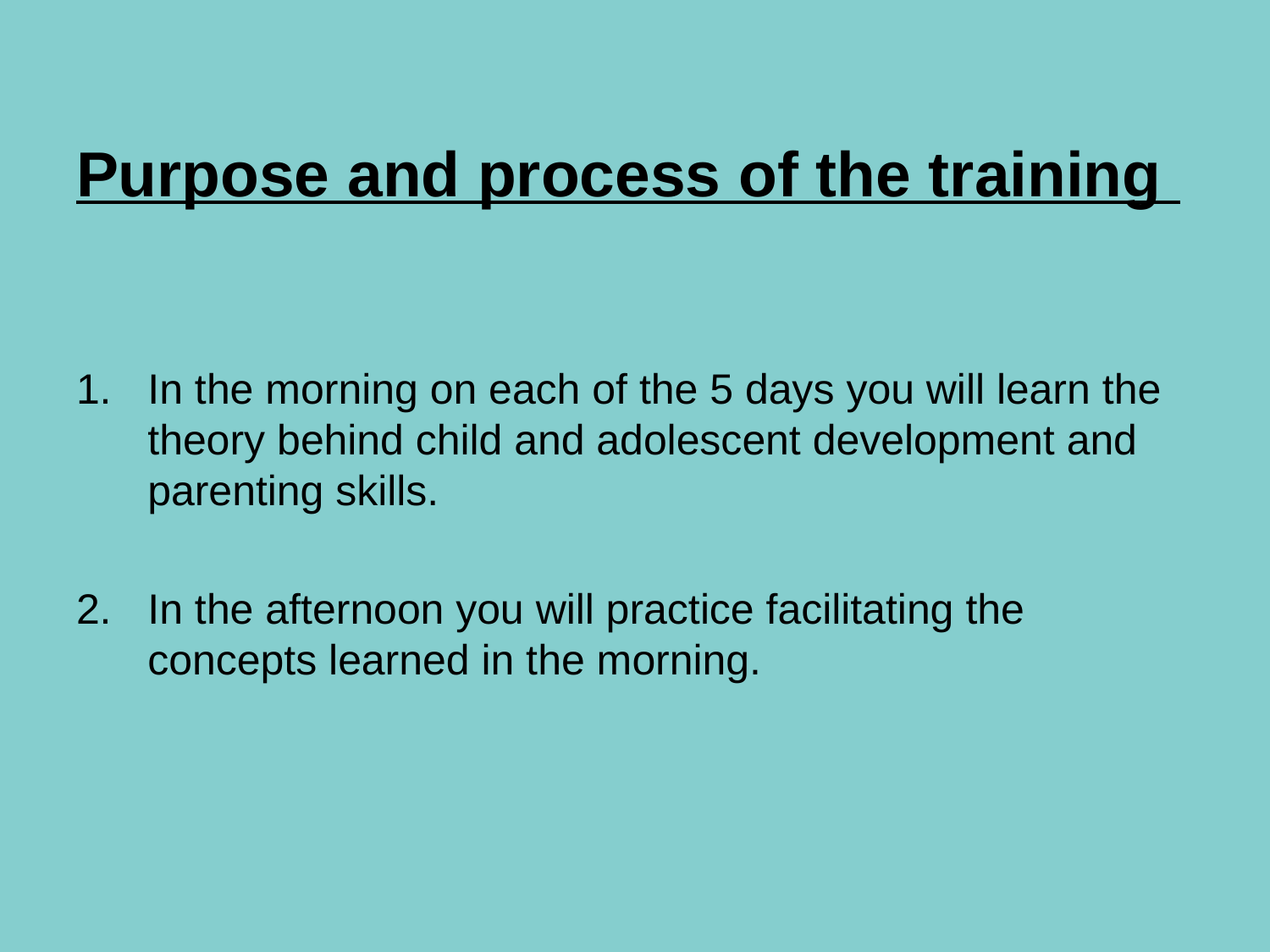

# Purpose and process of the training

In the morning on each of the 5 days you will learn the theory behind child and adolescent development and parenting skills.

In the afternoon you will practice facilitating the concepts learned in the morning.